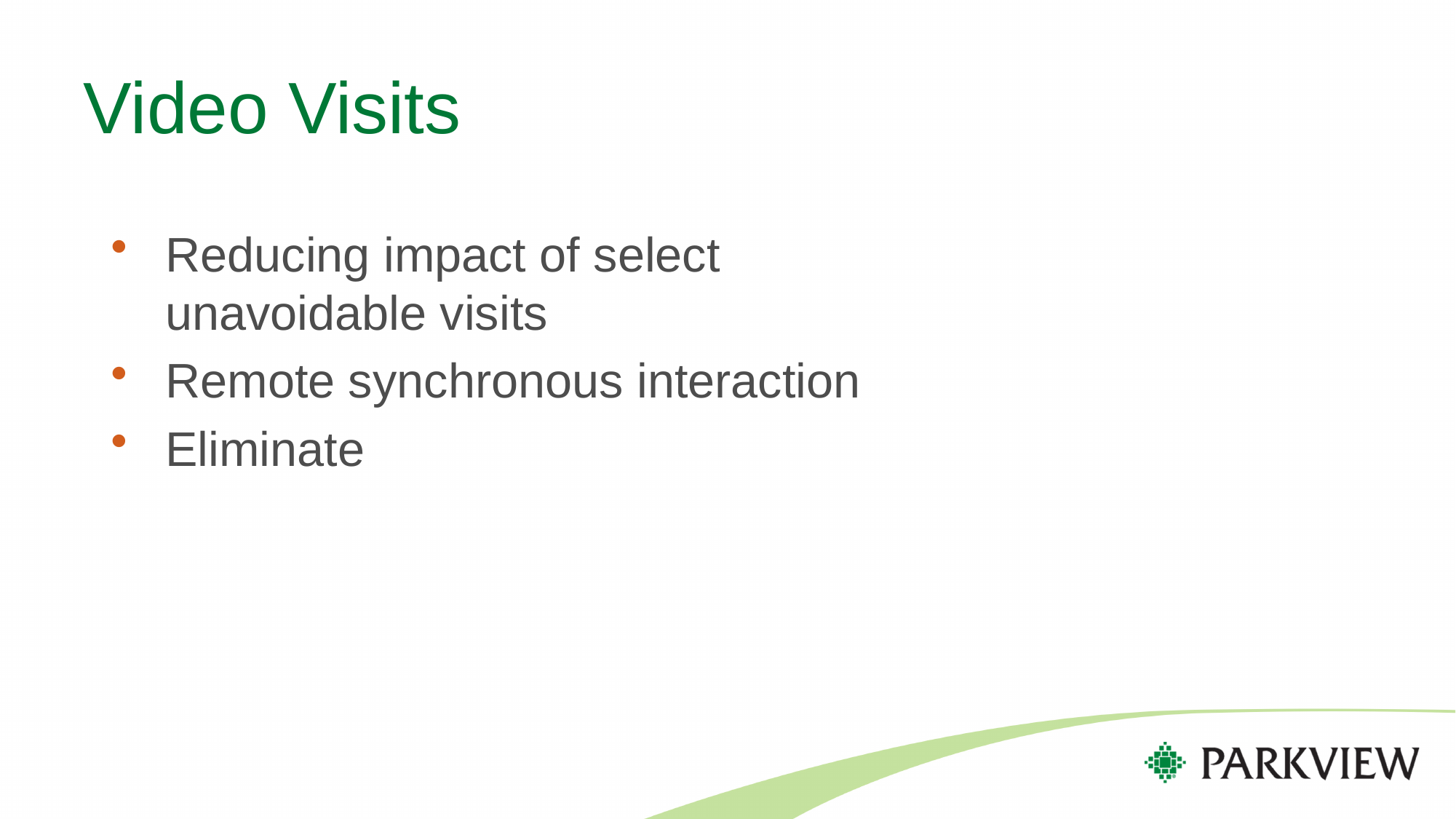

# Video Visits
Reducing impact of select unavoidable visits
Remote synchronous interaction
Eliminate